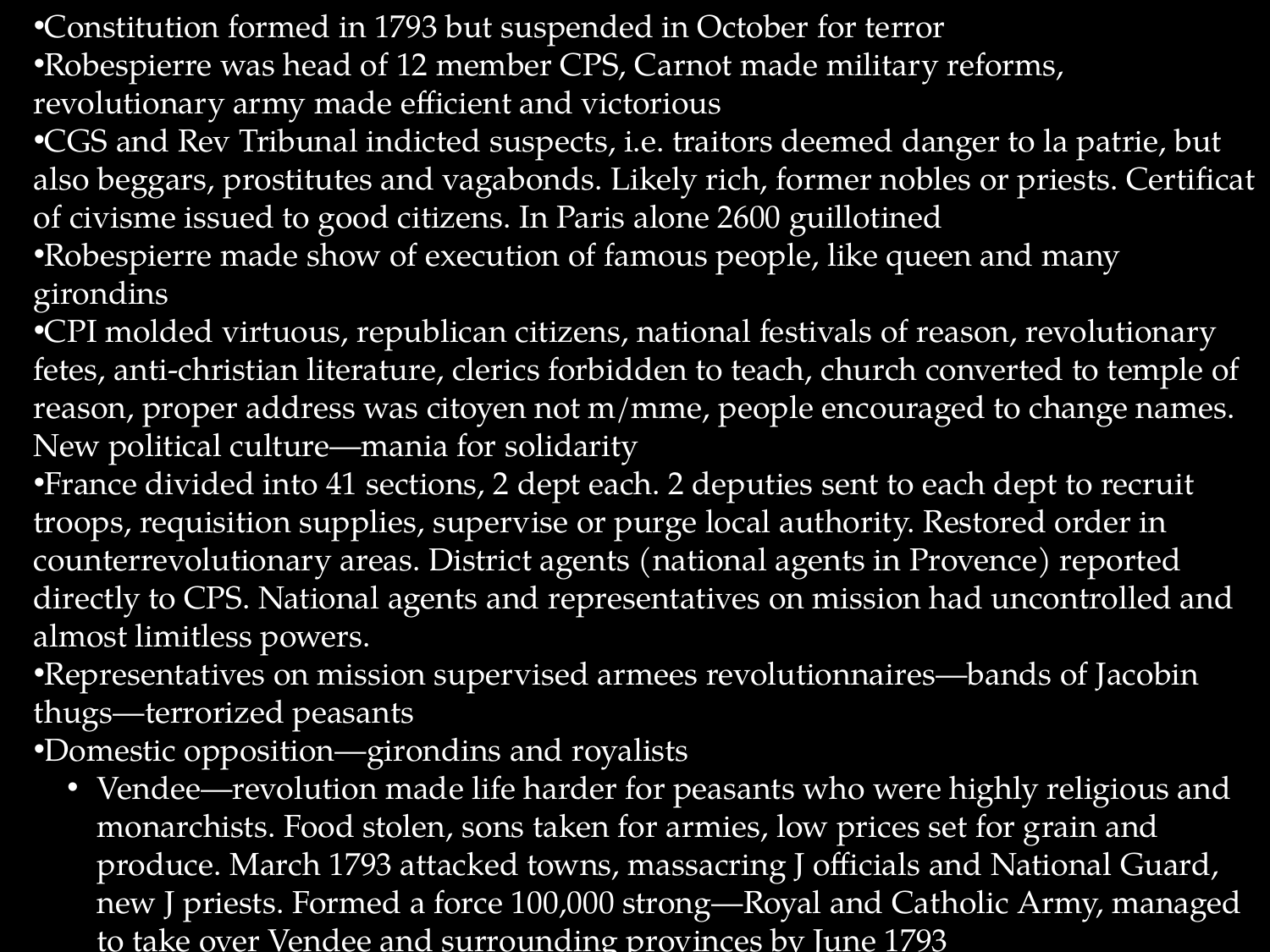

Constitution formed in 1793 but suspended in October for terror
Robespierre was head of 12 member CPS, Carnot made military reforms, revolutionary army made efficient and victorious
CGS and Rev Tribunal indicted suspects, i.e. traitors deemed danger to la patrie, but also beggars, prostitutes and vagabonds. Likely rich, former nobles or priests. Certificat of civisme issued to good citizens. In Paris alone 2600 guillotined
Robespierre made show of execution of famous people, like queen and many girondins
CPI molded virtuous, republican citizens, national festivals of reason, revolutionary fetes, anti-christian literature, clerics forbidden to teach, church converted to temple of reason, proper address was citoyen not m/mme, people encouraged to change names. New political culture—mania for solidarity
France divided into 41 sections, 2 dept each. 2 deputies sent to each dept to recruit troops, requisition supplies, supervise or purge local authority. Restored order in counterrevolutionary areas. District agents (national agents in Provence) reported directly to CPS. National agents and representatives on mission had uncontrolled and almost limitless powers.
Representatives on mission supervised armees revolutionnaires—bands of Jacobin thugs—terrorized peasants
Domestic opposition—girondins and royalists
Vendee—revolution made life harder for peasants who were highly religious and monarchists. Food stolen, sons taken for armies, low prices set for grain and produce. March 1793 attacked towns, massacring J officials and National Guard, new J priests. Formed a force 100,000 strong—Royal and Catholic Army, managed to take over Vendee and surrounding provinces by June 1793